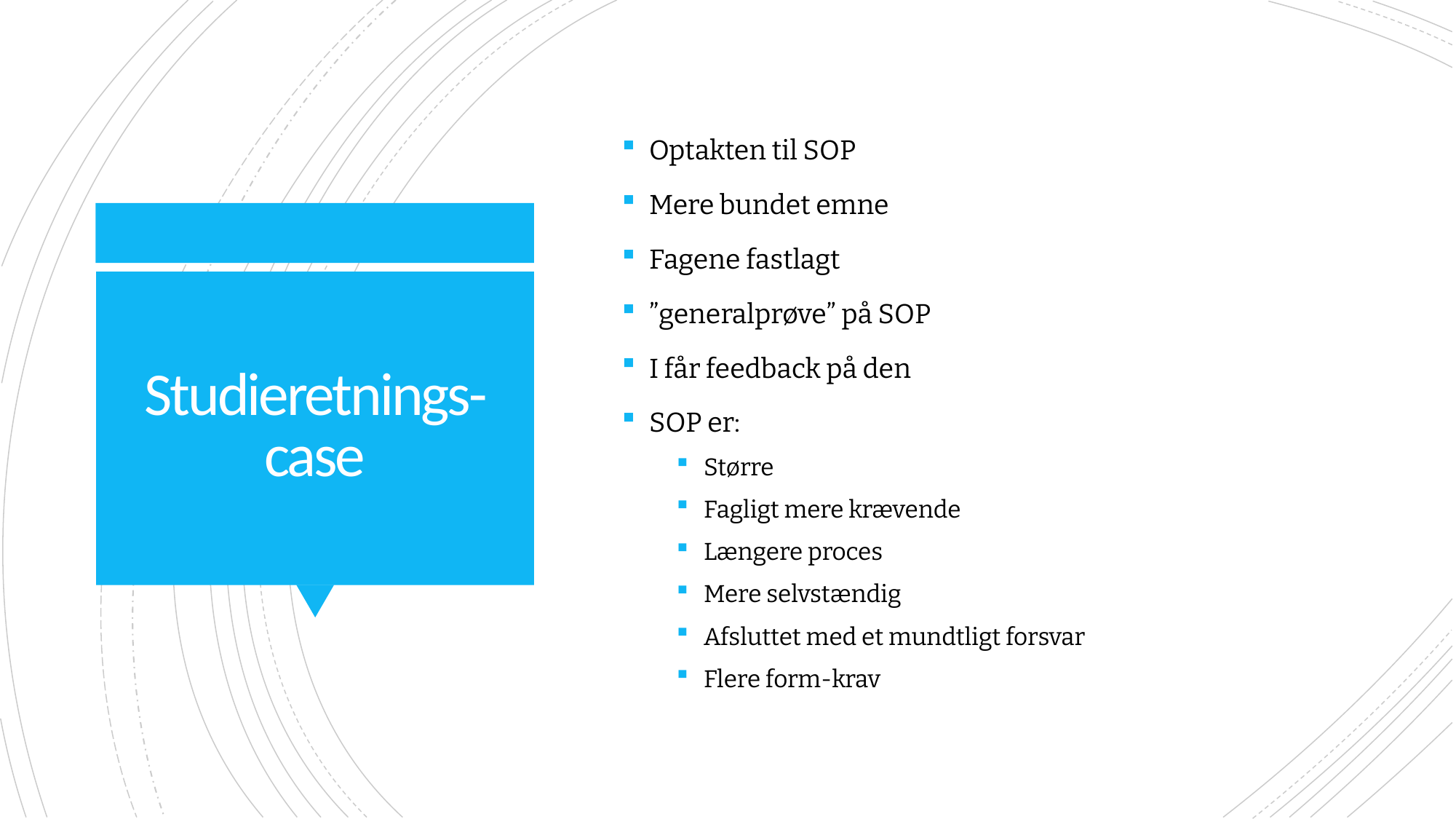

Optakten til SOP
Mere bundet emne
Fagene fastlagt
”generalprøve” på SOP
I får feedback på den
SOP er:
Større
Fagligt mere krævende
Længere proces
Mere selvstændig
Afsluttet med et mundtligt forsvar
Flere form-krav
# Studieretnings-case